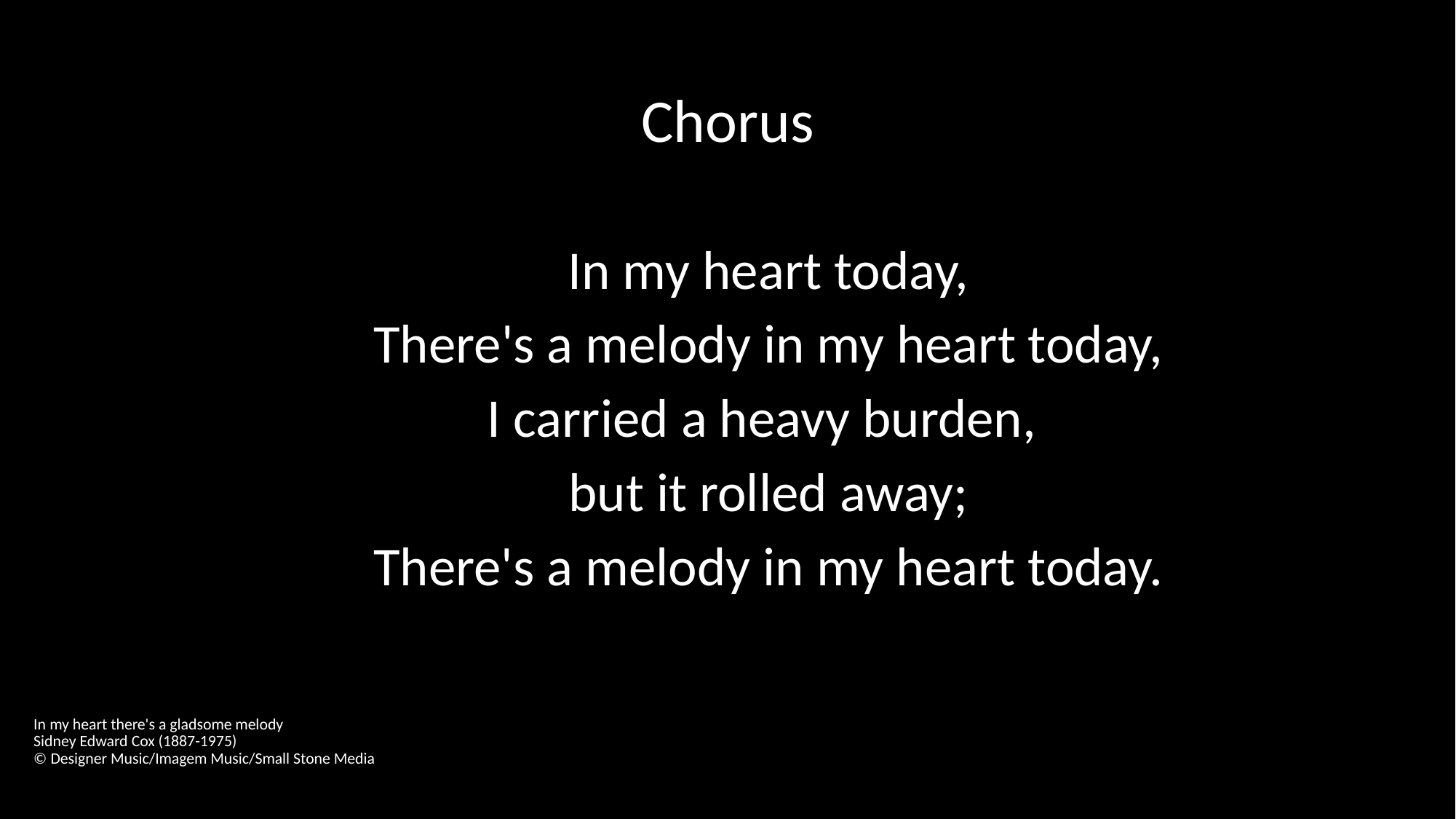

# Chorus
In my heart today,
There's a melody in my heart today,
I carried a heavy burden,
but it rolled away;
There's a melody in my heart today.
In my heart there's a gladsome melody
Sidney Edward Cox (1887-1975)
© Designer Music/Imagem Music/Small Stone Media